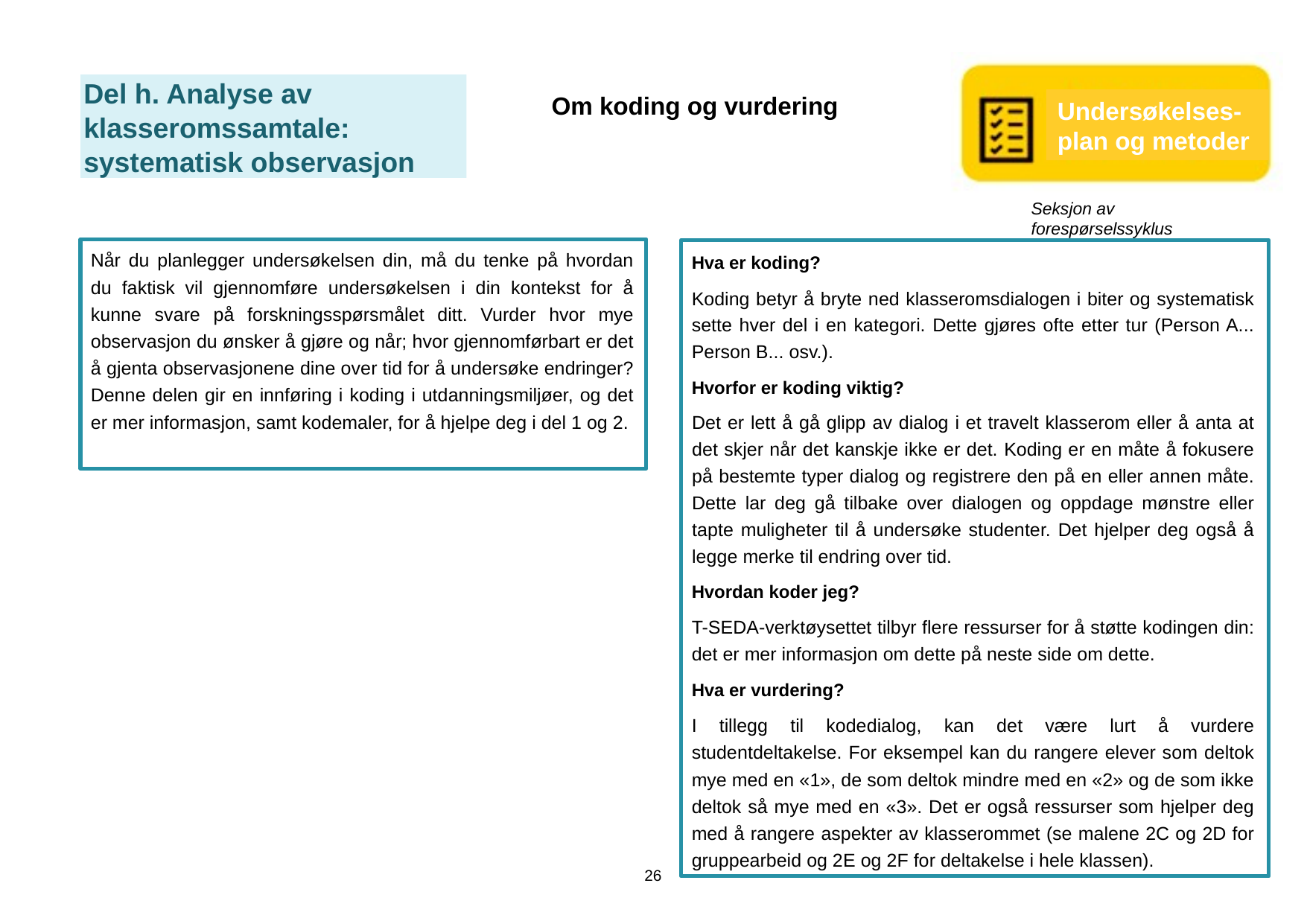

Del h. Analyse av klasseromssamtale: systematisk observasjon
Undersøkelses-
plan og metoder
Om koding og vurdering
Seksjon av forespørselssyklus
Når du planlegger undersøkelsen din, må du tenke på hvordan du faktisk vil gjennomføre undersøkelsen i din kontekst for å kunne svare på forskningsspørsmålet ditt. Vurder hvor mye observasjon du ønsker å gjøre og når; hvor gjennomførbart er det å gjenta observasjonene dine over tid for å undersøke endringer? Denne delen gir en innføring i koding i utdanningsmiljøer, og det er mer informasjon, samt kodemaler, for å hjelpe deg i del 1 og 2.

Hva er koding?
Koding betyr å bryte ned klasseromsdialogen i biter og systematisk sette hver del i en kategori. Dette gjøres ofte etter tur (Person A... Person B... osv.).
Hvorfor er koding viktig?
Det er lett å gå glipp av dialog i et travelt klasserom eller å anta at det skjer når det kanskje ikke er det. Koding er en måte å fokusere på bestemte typer dialog og registrere den på en eller annen måte. Dette lar deg gå tilbake over dialogen og oppdage mønstre eller tapte muligheter til å undersøke studenter. Det hjelper deg også å legge merke til endring over tid.
Hvordan koder jeg?
T-SEDA-verktøysettet tilbyr flere ressurser for å støtte kodingen din: det er mer informasjon om dette på neste side om dette.
Hva er vurdering?
I tillegg til kodedialog, kan det være lurt å vurdere studentdeltakelse. For eksempel kan du rangere elever som deltok mye med en «1», de som deltok mindre med en «2» og de som ikke deltok så mye med en «3». Det er også ressurser som hjelper deg med å rangere aspekter av klasserommet (se malene 2C og 2D for gruppearbeid og 2E og 2F for deltakelse i hele klassen).
26